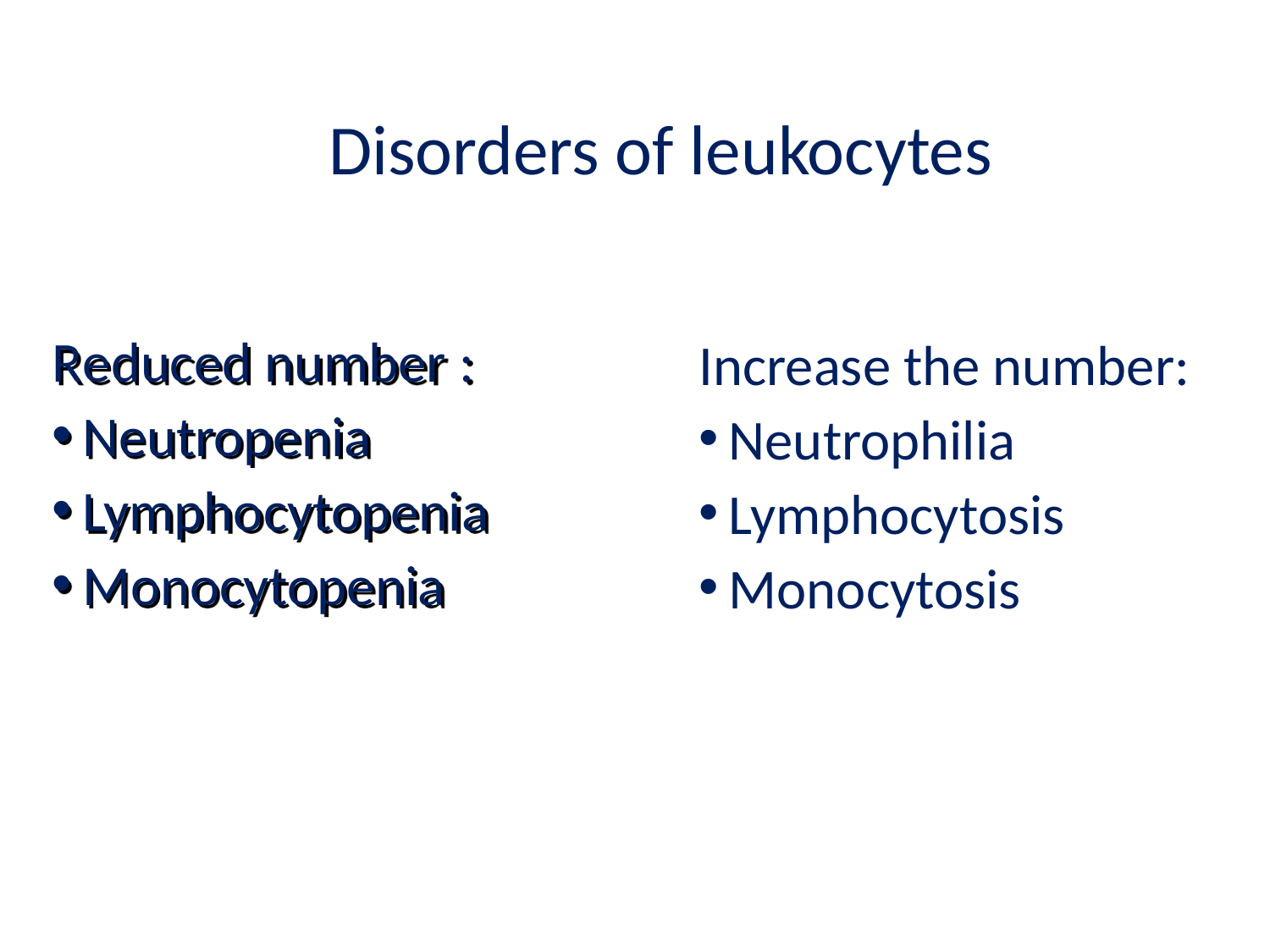

Disorders of leukocytes

Reduced number :
Neutropenia
Lymphocytopenia
Monocytopenia

Increase the number:
Neutrophilia
Lymphocytosis
Monocytosis